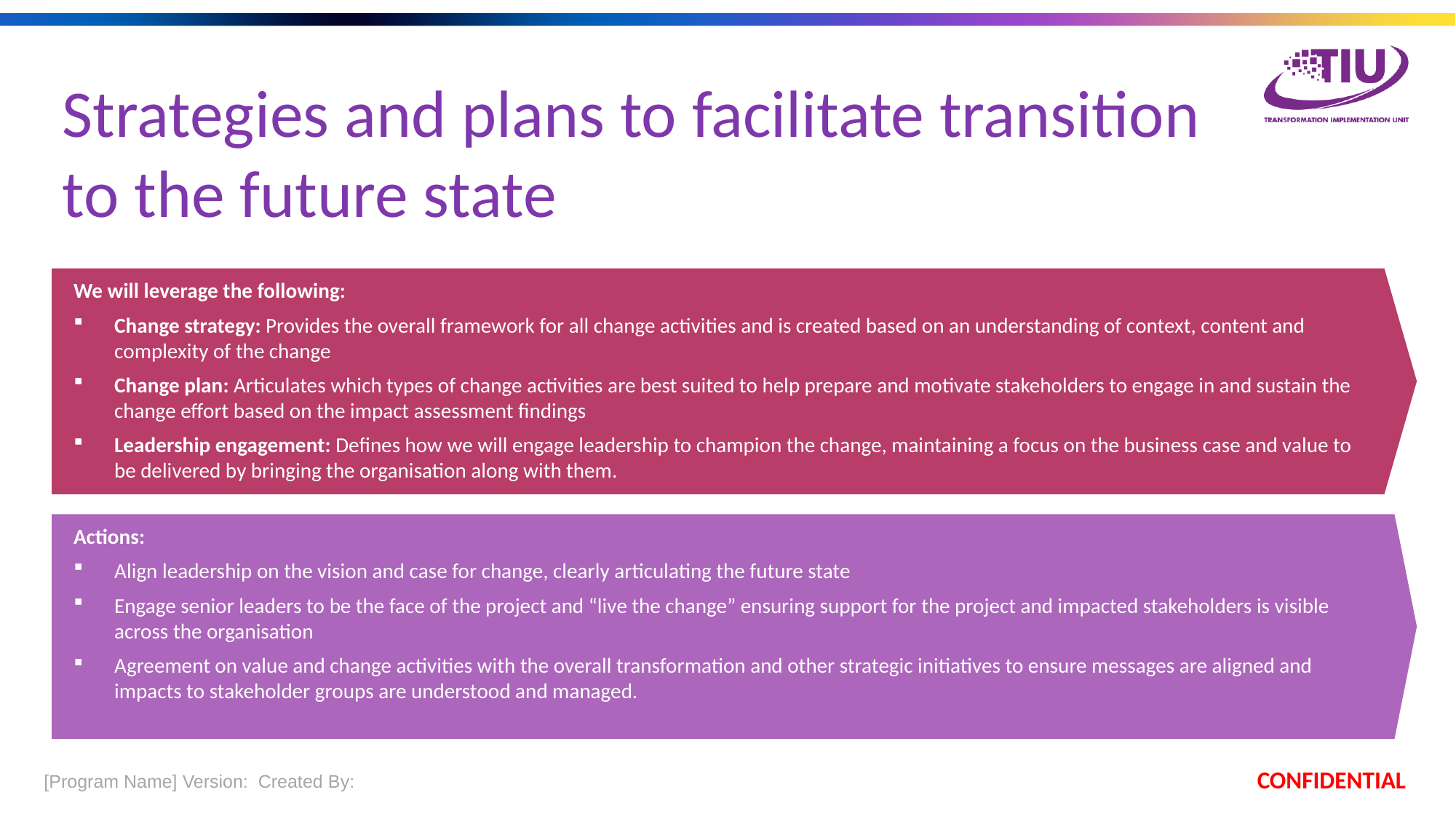

Strategies and plans to facilitate transition to the future state
We will leverage the following:
Change strategy: Provides the overall framework for all change activities and is created based on an understanding of context, content and complexity of the change
Change plan: Articulates which types of change activities are best suited to help prepare and motivate stakeholders to engage in and sustain the change effort based on the impact assessment findings
Leadership engagement: Defines how we will engage leadership to champion the change, maintaining a focus on the business case and value to be delivered by bringing the organisation along with them.
Actions:
Align leadership on the vision and case for change, clearly articulating the future state
Engage senior leaders to be the face of the project and “live the change” ensuring support for the project and impacted stakeholders is visible across the organisation
Agreement on value and change activities with the overall transformation and other strategic initiatives to ensure messages are aligned and impacts to stakeholder groups are understood and managed.
 [Program Name] Version:  Created By:
CONFIDENTIAL